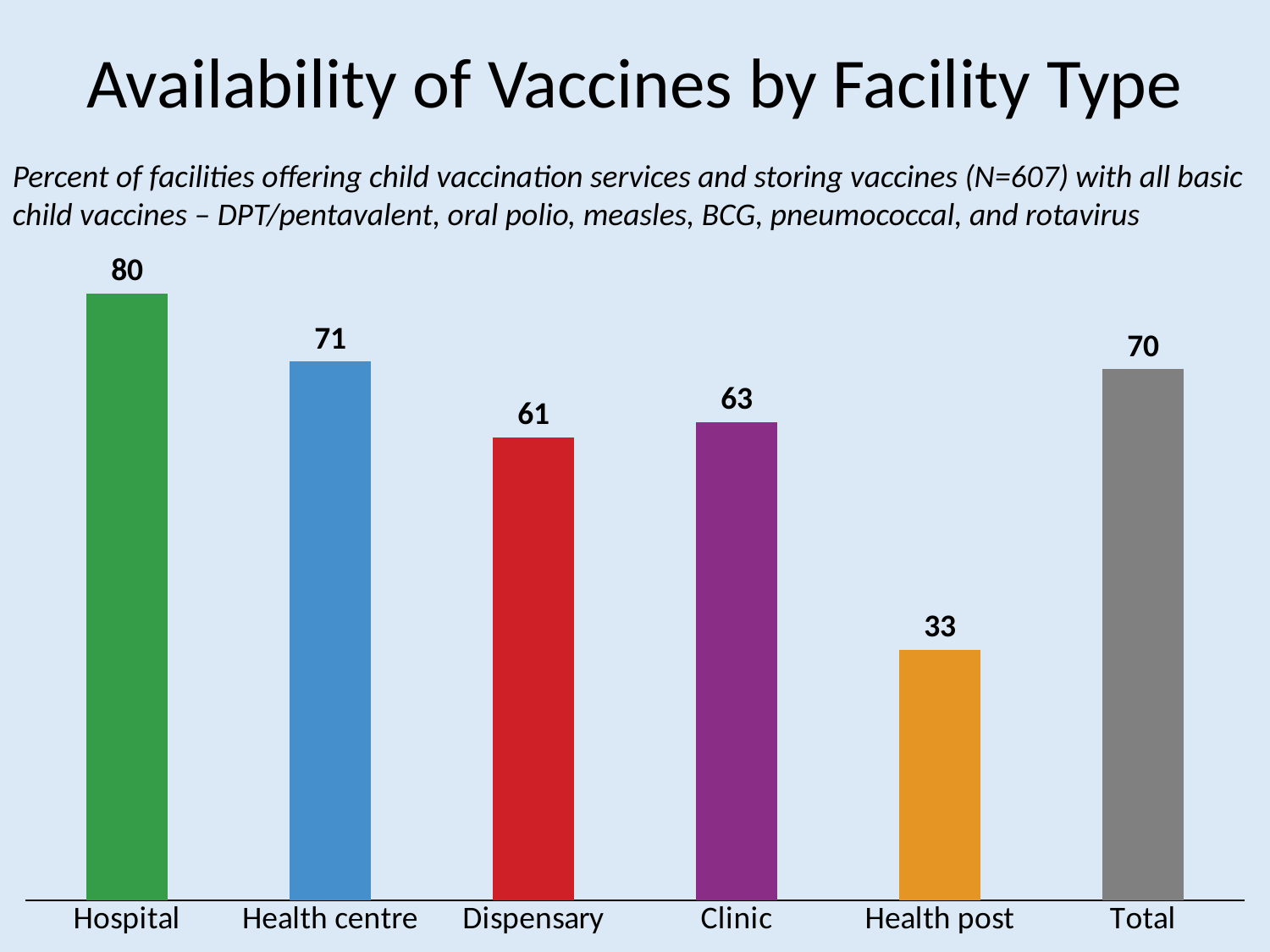

Availability of Vaccines by Facility Type
Percent of facilities offering child vaccination services and storing vaccines (N=607) with all basic child vaccines – DPT/pentavalent, oral polio, measles, BCG, pneumococcal, and rotavirus

### Chart

| Category | All basic child vaccines |
|---|---|
| Hospital | 80.0 |
| Health centre | 71.0 |
| Dispensary | 61.0 |
| Clinic | 63.0 |
| Health post | 33.0 |
| Total | 70.0 |